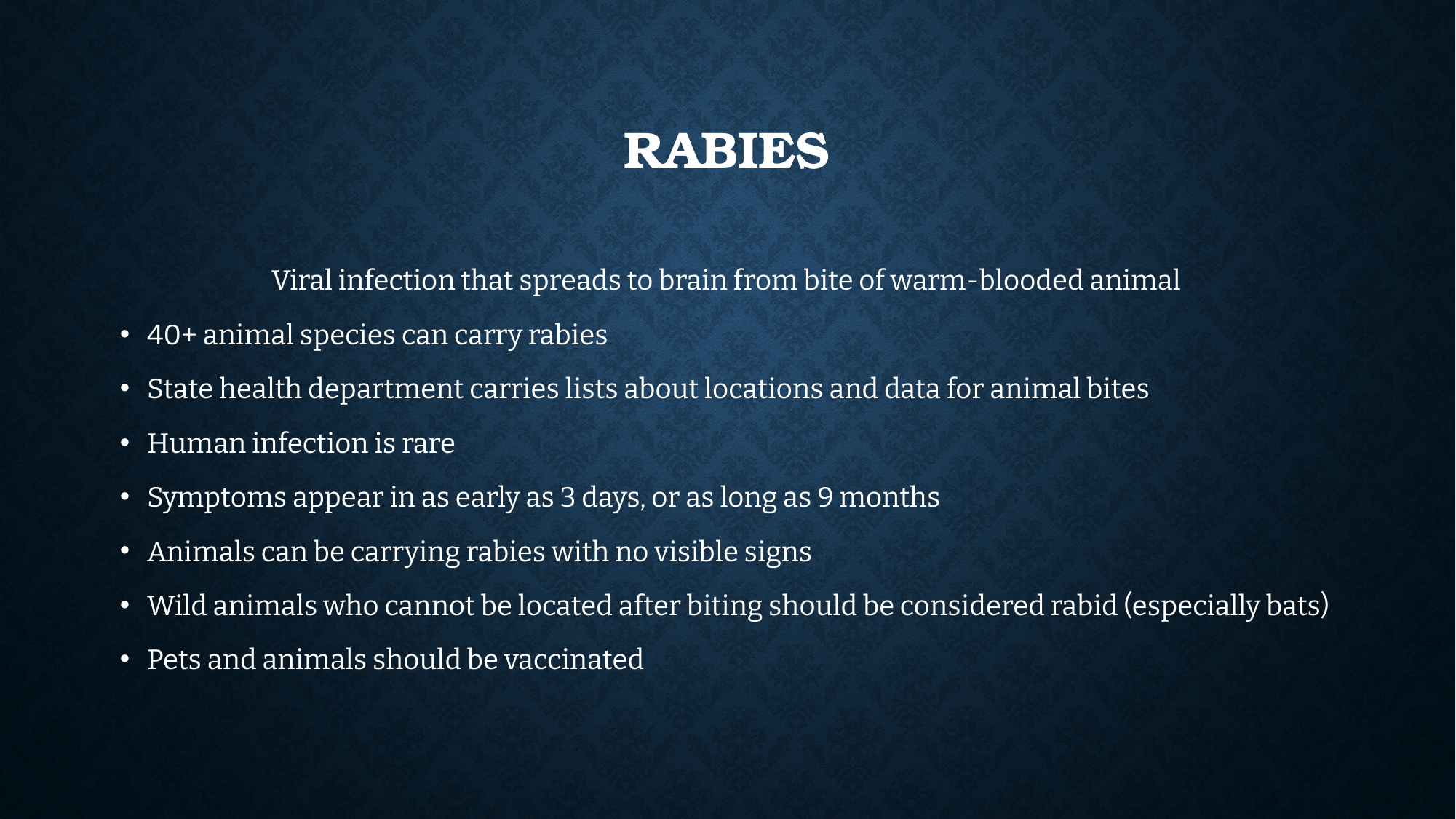

# RABIES
Viral infection that spreads to brain from bite of warm-blooded animal
40+ animal species can carry rabies
State health department carries lists about locations and data for animal bites
Human infection is rare
Symptoms appear in as early as 3 days, or as long as 9 months
Animals can be carrying rabies with no visible signs
Wild animals who cannot be located after biting should be considered rabid (especially bats)
Pets and animals should be vaccinated